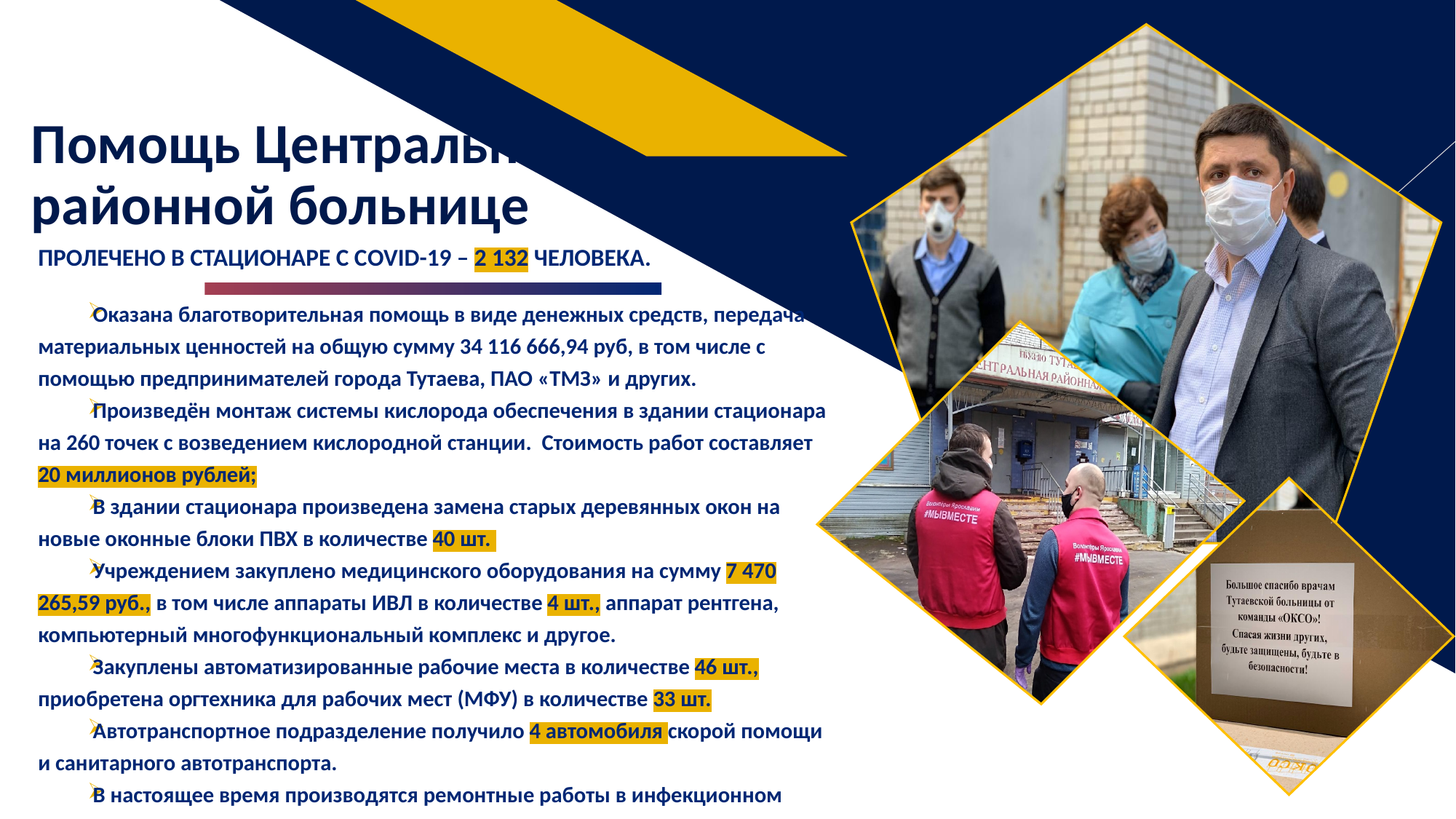

# Помощь Центральной районной больнице
ПРОЛЕЧЕНО В СТАЦИОНАРЕ С СOVID-19 – 2 132 ЧЕЛОВЕКА.

Оказана благотворительная помощь в виде денежных средств, передача материальных ценностей на общую сумму 34 116 666,94 руб, в том числе с помощью предпринимателей города Тутаева, ПАО «ТМЗ» и других.
Произведён монтаж системы кислорода обеспечения в здании стационара на 260 точек с возведением кислородной станции.  Стоимость работ составляет 20 миллионов рублей;
В здании стационара произведена замена старых деревянных окон на новые оконные блоки ПВХ в количестве 40 шт.
Учреждением закуплено медицинского оборудования на сумму 7 470 265,59 руб., в том числе аппараты ИВЛ в количестве 4 шт., аппарат рентгена, компьютерный многофункциональный комплекс и другое.
Закуплены автоматизированные рабочие места в количестве 46 шт., приобретена оргтехника для рабочих мест (МФУ) в количестве 33 шт.
Автотранспортное подразделение получило 4 автомобиля скорой помощи и санитарного автотранспорта.
В настоящее время производятся ремонтные работы в инфекционном отделении.